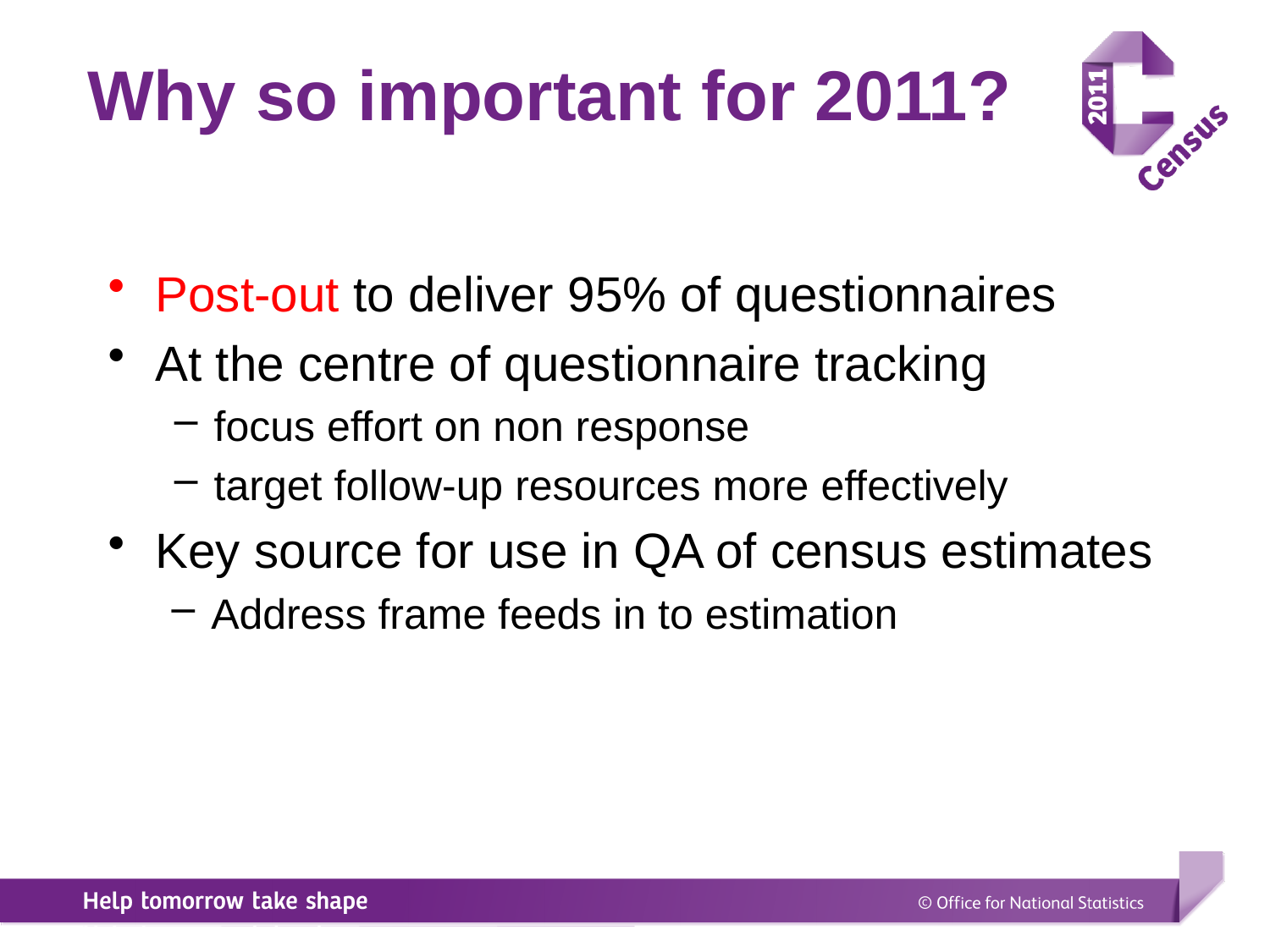

# Why so important for 2011?
Post-out to deliver 95% of questionnaires
At the centre of questionnaire tracking
focus effort on non response
target follow-up resources more effectively
Key source for use in QA of census estimates
Address frame feeds in to estimation